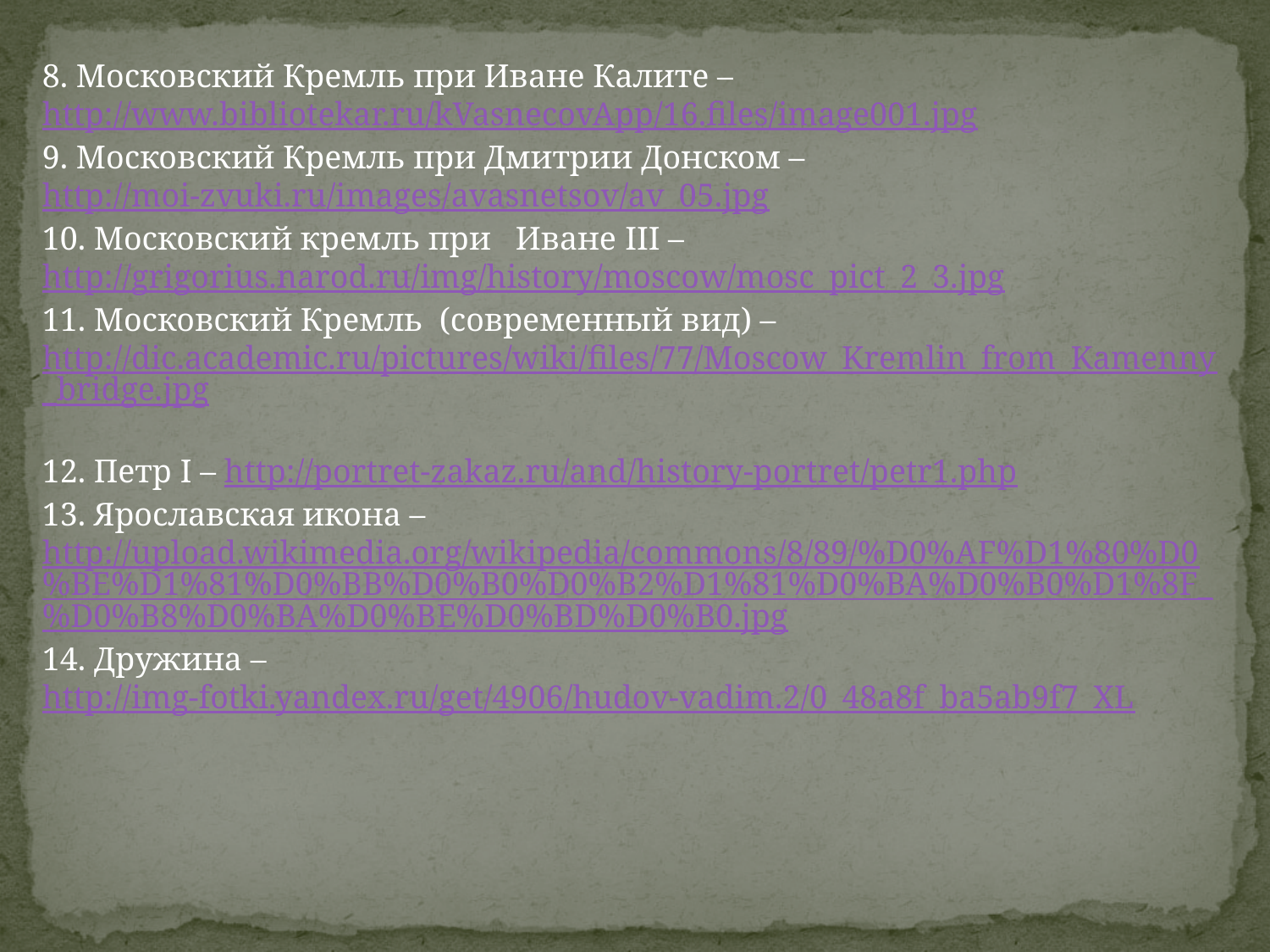

8. Московский Кремль при Иване Калите –  http://www.bibliotekar.ru/kVasnecovApp/16.files/image001.jpg
9. Московский Кремль при Дмитрии Донском – http://moi-zvuki.ru/images/avasnetsov/av_05.jpg
10. Московский кремль при   Иване III – http://grigorius.narod.ru/img/history/moscow/mosc_pict_2_3.jpg
11. Московский Кремль  (современный вид) – http://dic.academic.ru/pictures/wiki/files/77/Moscow_Kremlin_from_Kamenny_bridge.jpg

12. Петр I – http://portret-zakaz.ru/and/history-portret/petr1.php
13. Ярославская икона – http://upload.wikimedia.org/wikipedia/commons/8/89/%D0%AF%D1%80%D0%BE%D1%81%D0%BB%D0%B0%D0%B2%D1%81%D0%BA%D0%B0%D1%8F_%D0%B8%D0%BA%D0%BE%D0%BD%D0%B0.jpg
14. Дружина – http://img-fotki.yandex.ru/get/4906/hudov-vadim.2/0_48a8f_ba5ab9f7_XL